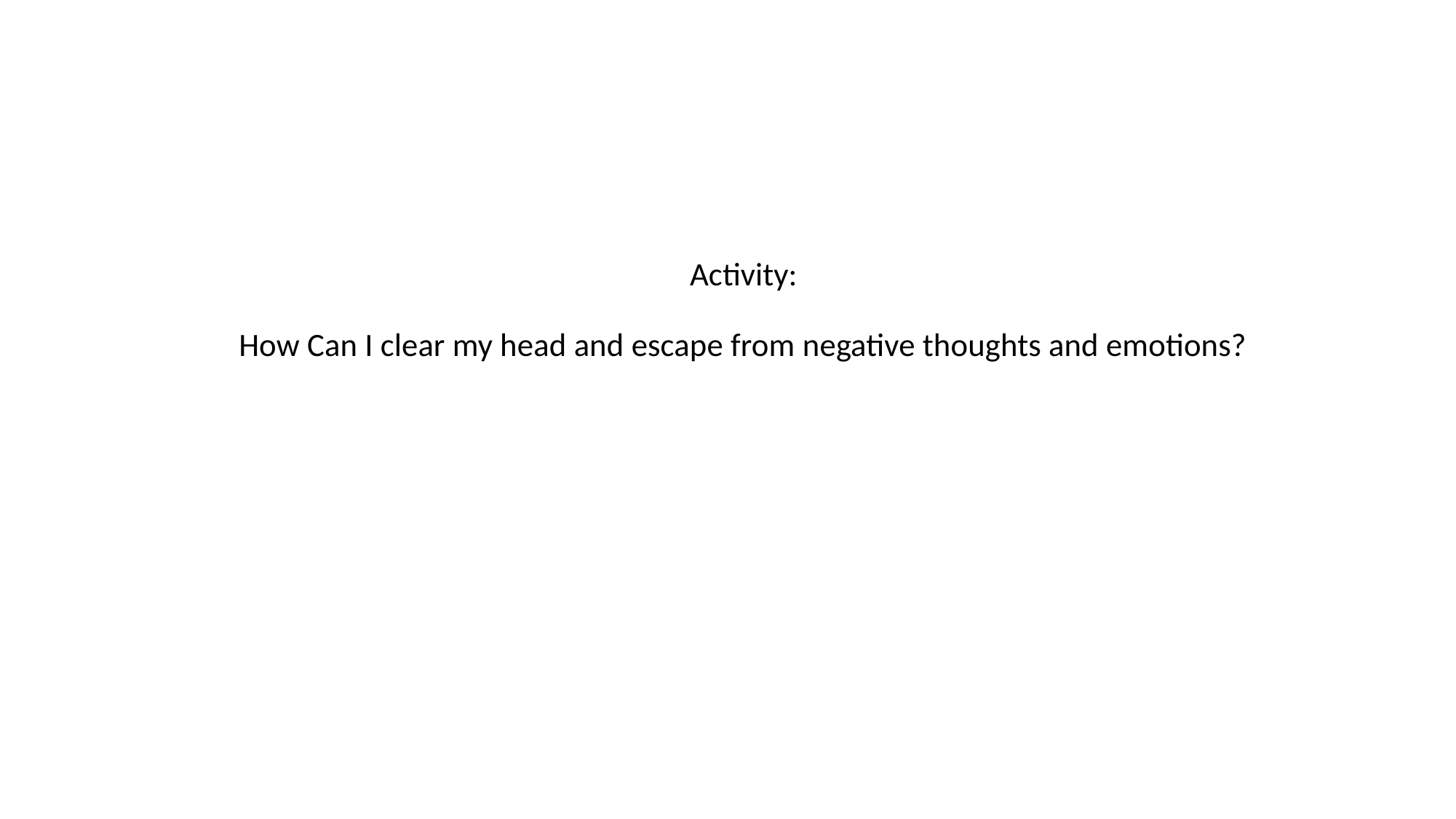

# Activity: How Can I clear my head and escape from negative thoughts and emotions?